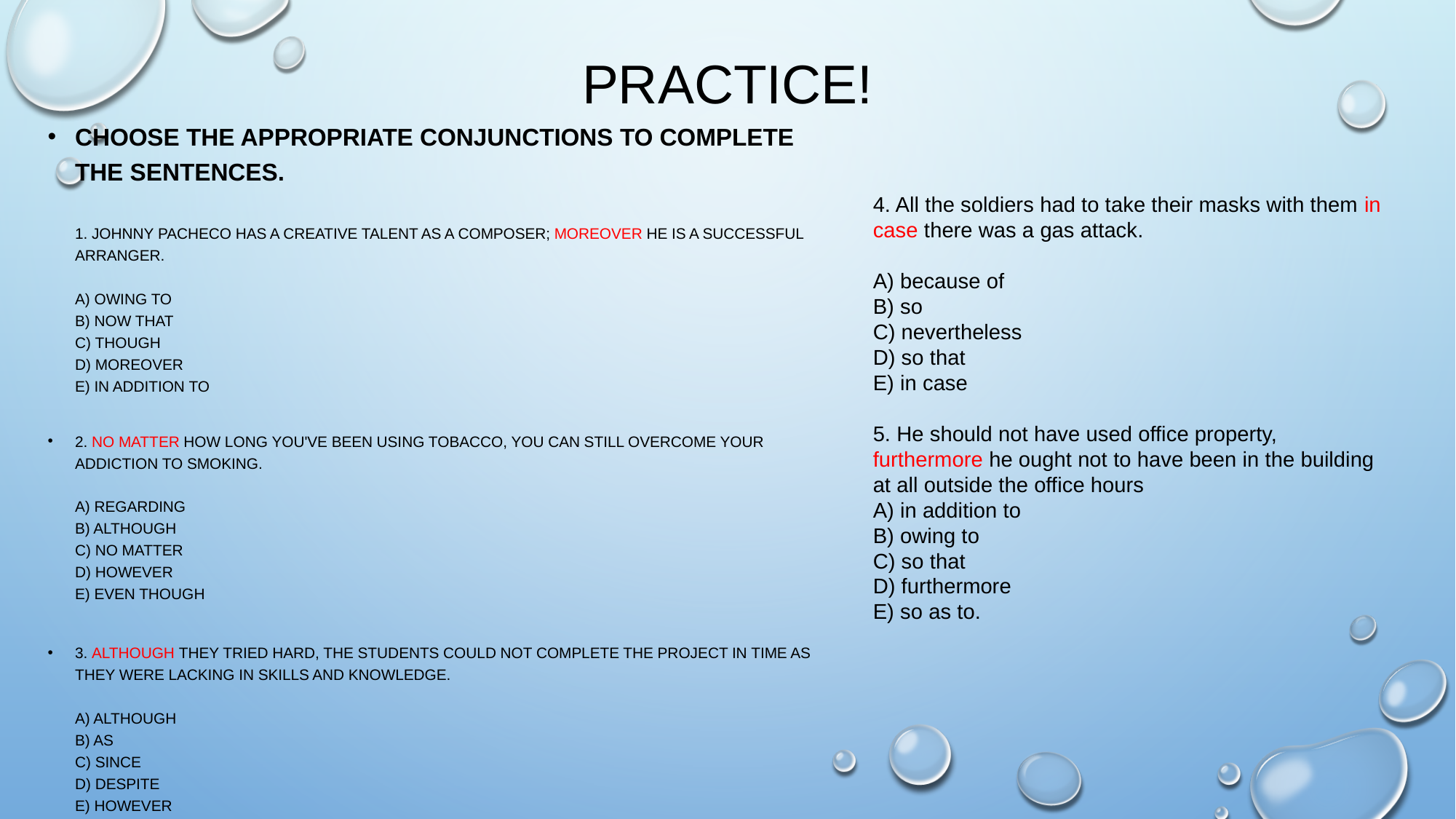

# PRACTICE!
Choose the appropriate conjunctions to complete the sentences.
1. Johnny Pacheco has a creative talent as a composer; Moreover he is a successful arranger.
A) owing to
B) now that
C) though
D) moreover
E) in addition to
2. No matter how long you've been using tobacco, you can still overcome your addiction to smoking.
A) Regarding
B) Although
C) No matter
D) However
E) Even though
3. Although they tried hard, the students could not complete the project in time as they were lacking in skills and knowledge.
A) Although
B) As
C) Since
D) Despite
E) However
4. All the soldiers had to take their masks with them in case there was a gas attack.
A) because of
B) so
C) nevertheless
D) so that
E) in case
5. He should not have used office property, furthermore he ought not to have been in the building at all outside the office hours
A) in addition to
B) owing to
C) so that
D) furthermore
E) so as to.